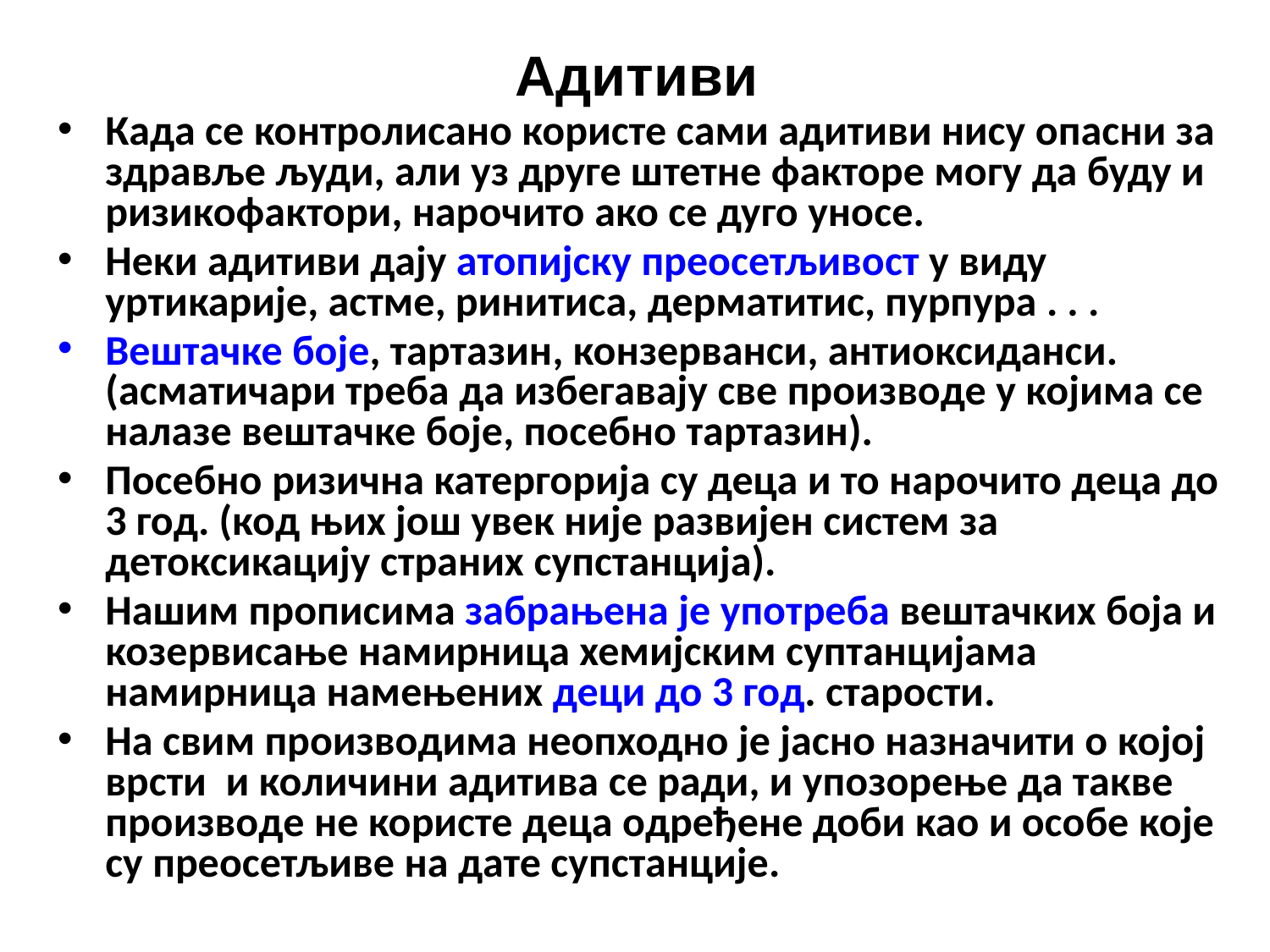

Адитиви
Када се контролисано користе сами адитиви нису опасни за здравље људи, али уз друге штетне факторе могу да буду и ризикофактори, нарочито ако се дуго уносе.
Неки адитиви дају атопијску преосетљивост у виду уртикарије, астме, ринитиса, дерматитис, пурпура . . .
Вештачке боје, тартазин, конзерванси, антиоксиданси. (асматичари треба да избегавају све производе у којима се налазе вештачке боје, посебно тартазин).
Посебно ризична катергорија су деца и то нарочито деца до 3 год. (код њих још увек није развијен систем за детоксикацију страних супстанција).
Нашим прописима забрањена је употреба вештачких боја и козервисање намирница хемијским суптанцијама намирница намењених деци до 3 год. старости.
На свим производима неопходно је јасно назначити о којој врсти  и количини адитива се ради, и упозорење да такве производе не користе деца одређене доби као и особе које су преосетљиве на дате супстанције.